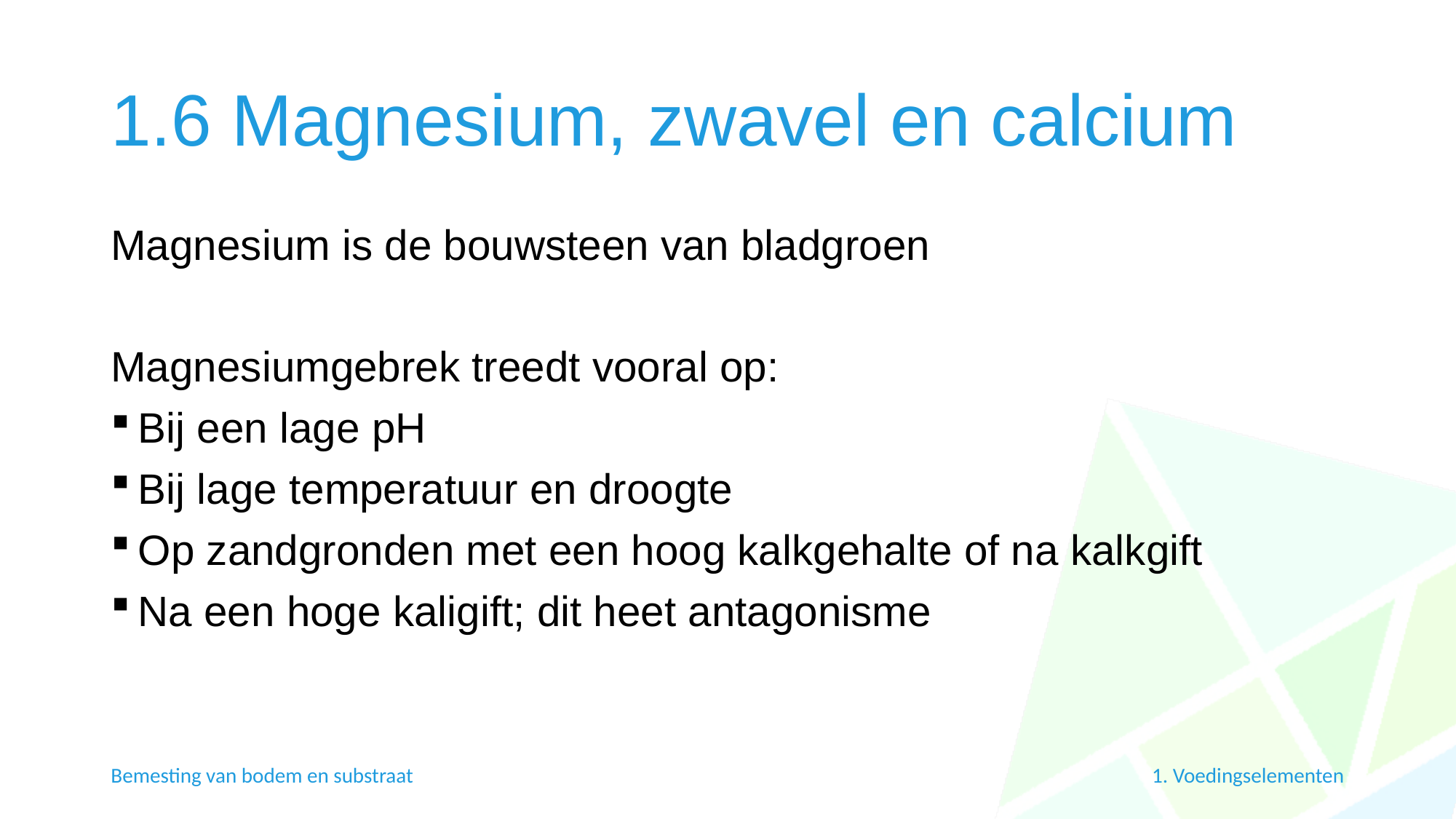

# 1.6 Magnesium, zwavel en calcium
Magnesium is de bouwsteen van bladgroen

Magnesiumgebrek treedt vooral op:
Bij een lage pH
Bij lage temperatuur en droogte
Op zandgronden met een hoog kalkgehalte of na kalkgift
Na een hoge kaligift; dit heet antagonisme
Bemesting van bodem en substraat

1. Voedingselementen